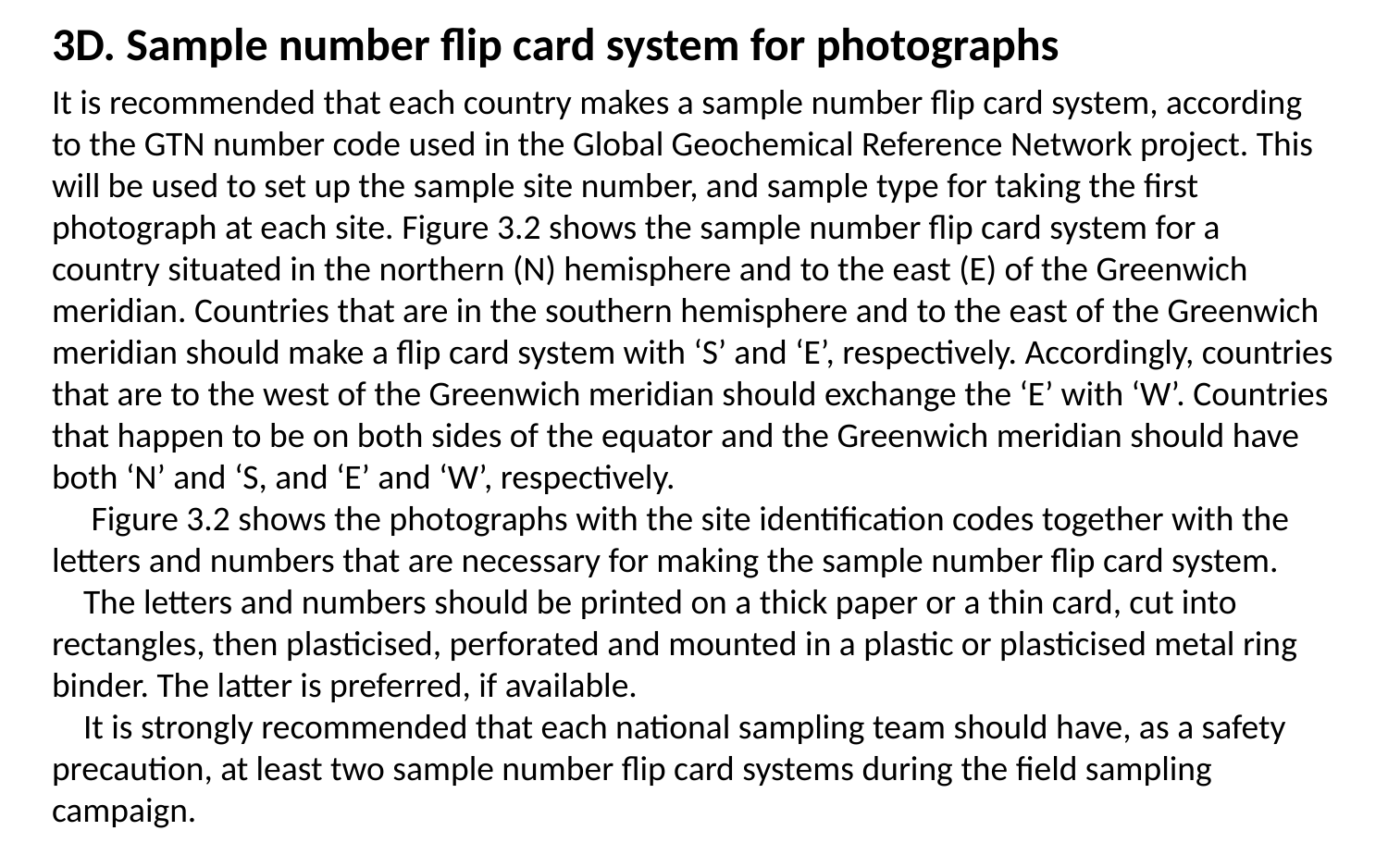

3D. Sample number flip card system for photographs
It is recommended that each country makes a sample number flip card system, according to the GTN number code used in the Global Geochemical Reference Network project. This will be used to set up the sample site number, and sample type for taking the first photograph at each site. Figure 3.2 shows the sample number flip card system for a country situated in the northern (N) hemisphere and to the east (E) of the Greenwich meridian. Countries that are in the southern hemisphere and to the east of the Greenwich meridian should make a flip card system with ‘S’ and ‘E’, respectively. Accordingly, countries that are to the west of the Greenwich meridian should exchange the ‘E’ with ‘W’. Countries that happen to be on both sides of the equator and the Greenwich meridian should have both ‘N’ and ‘S, and ‘E’ and ‘W’, respectively.
     Figure 3.2 shows the photographs with the site identification codes together with the letters and numbers that are necessary for making the sample number flip card system.
    The letters and numbers should be printed on a thick paper or a thin card, cut into rectangles, then plasticised, perforated and mounted in a plastic or plasticised metal ring binder. The latter is preferred, if available.
    It is strongly recommended that each national sampling team should have, as a safety precaution, at least two sample number flip card systems during the field sampling campaign.